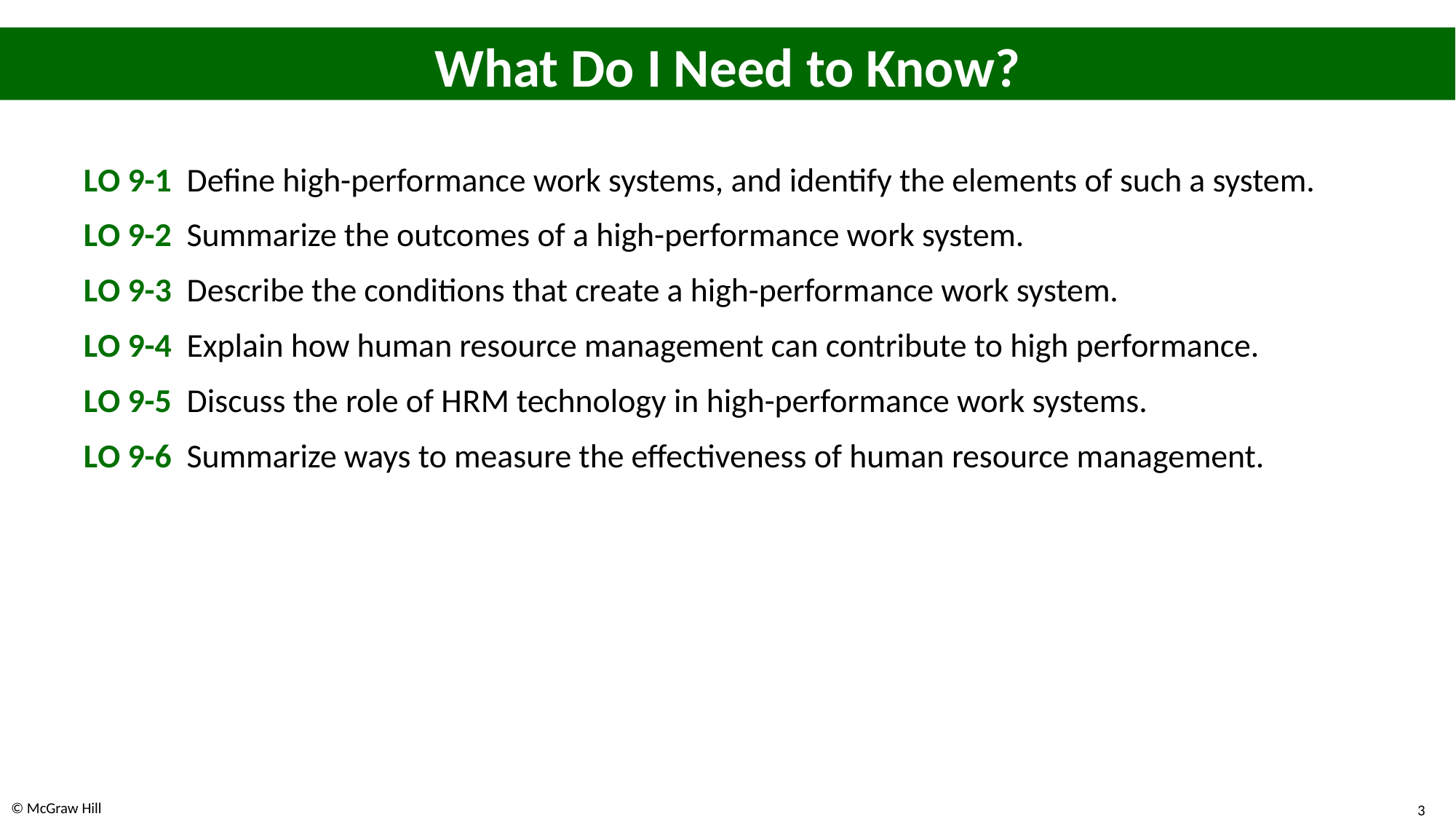

# What Do I Need to Know?
L O 9-1  Define high-performance work systems, and identify the elements of such a system.
L O 9-2  Summarize the outcomes of a high-performance work system.
L O 9-3  Describe the conditions that create a high-performance work system.
L O 9-4  Explain how human resource management can contribute to high performance.
L O 9-5  Discuss the role of H R M technology in high-performance work systems.
L O 9-6  Summarize ways to measure the effectiveness of human resource management.